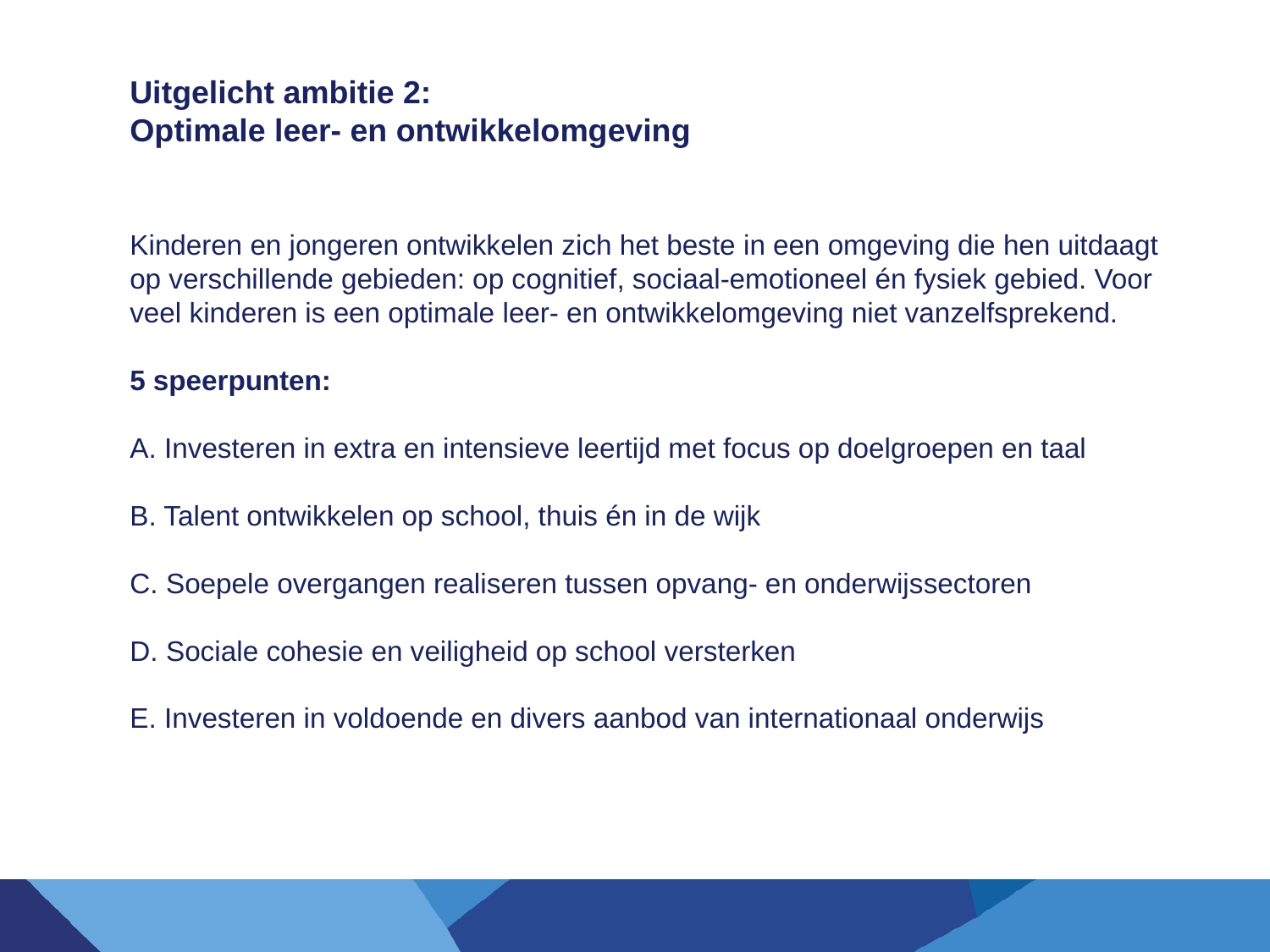

# Uitgelicht ambitie 2:​ Optimale leer- en ontwikkelomgeving Kinderen en jongeren ontwikkelen zich het beste in een omgeving die hen uitdaagt op verschillende gebieden: op cognitief, sociaal-emotioneel én fysiek gebied. Voor veel kinderen is een optimale leer- en ontwikkelomgeving niet vanzelfsprekend.  ​ ​ 5 speerpunten: A. Investeren in extra en intensieve leertijd met focus op doelgroepen en taal​ B. Talent ontwikkelen op school, thuis én in de wijk​ C. Soepele overgangen realiseren tussen opvang- en onderwijssectoren​ D. Sociale cohesie en veiligheid op school versterken​ E. Investeren in voldoende en divers aanbod van internationaal onderwijs